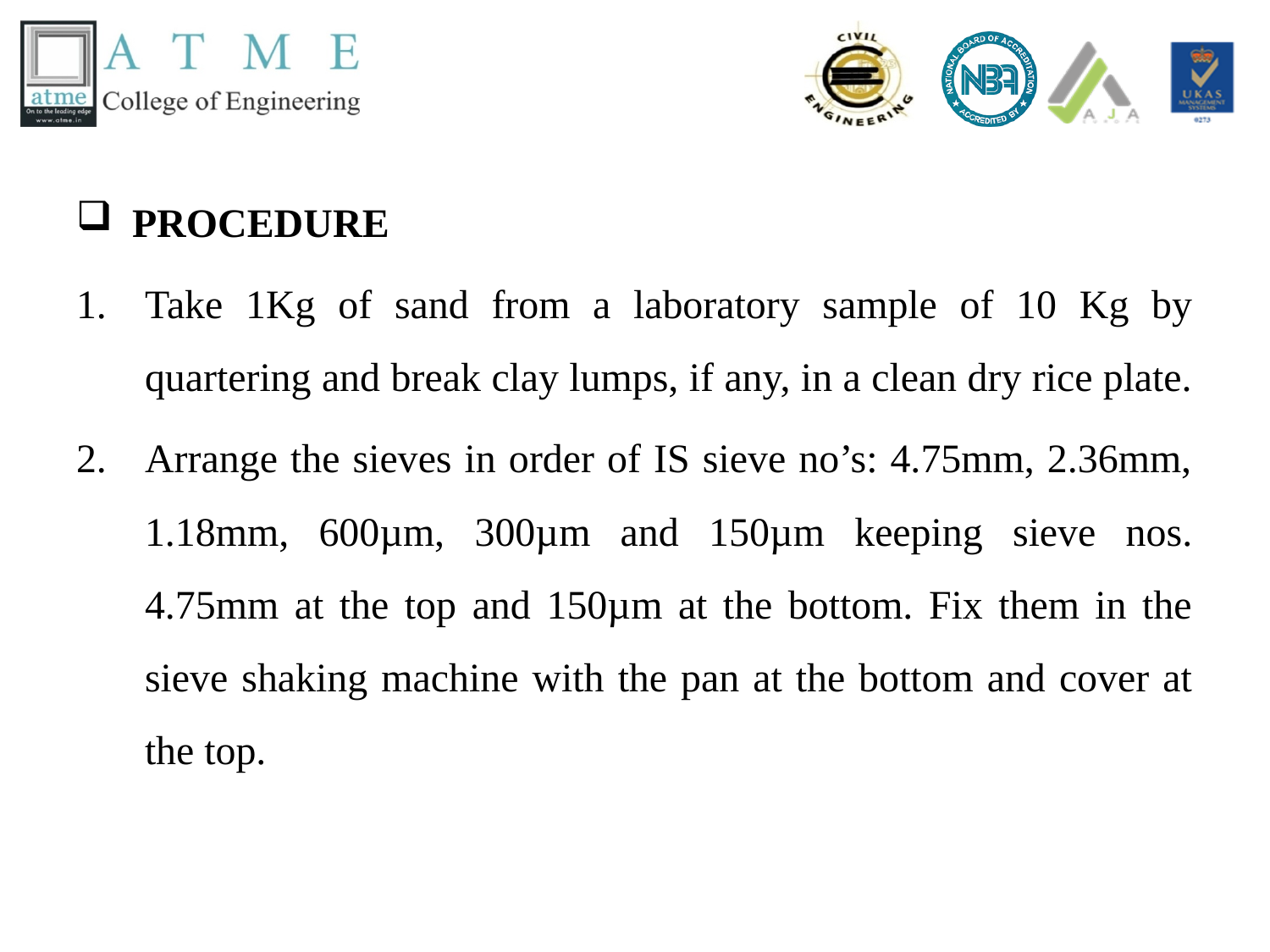

PROCEDURE
Take 1Kg of sand from a laboratory sample of 10 Kg by quartering and break clay lumps, if any, in a clean dry rice plate.
Arrange the sieves in order of IS sieve no’s: 4.75mm, 2.36mm, 1.18mm, 600µm, 300µm and 150µm keeping sieve nos. 4.75mm at the top and 150µm at the bottom. Fix them in the sieve shaking machine with the pan at the bottom and cover at the top.